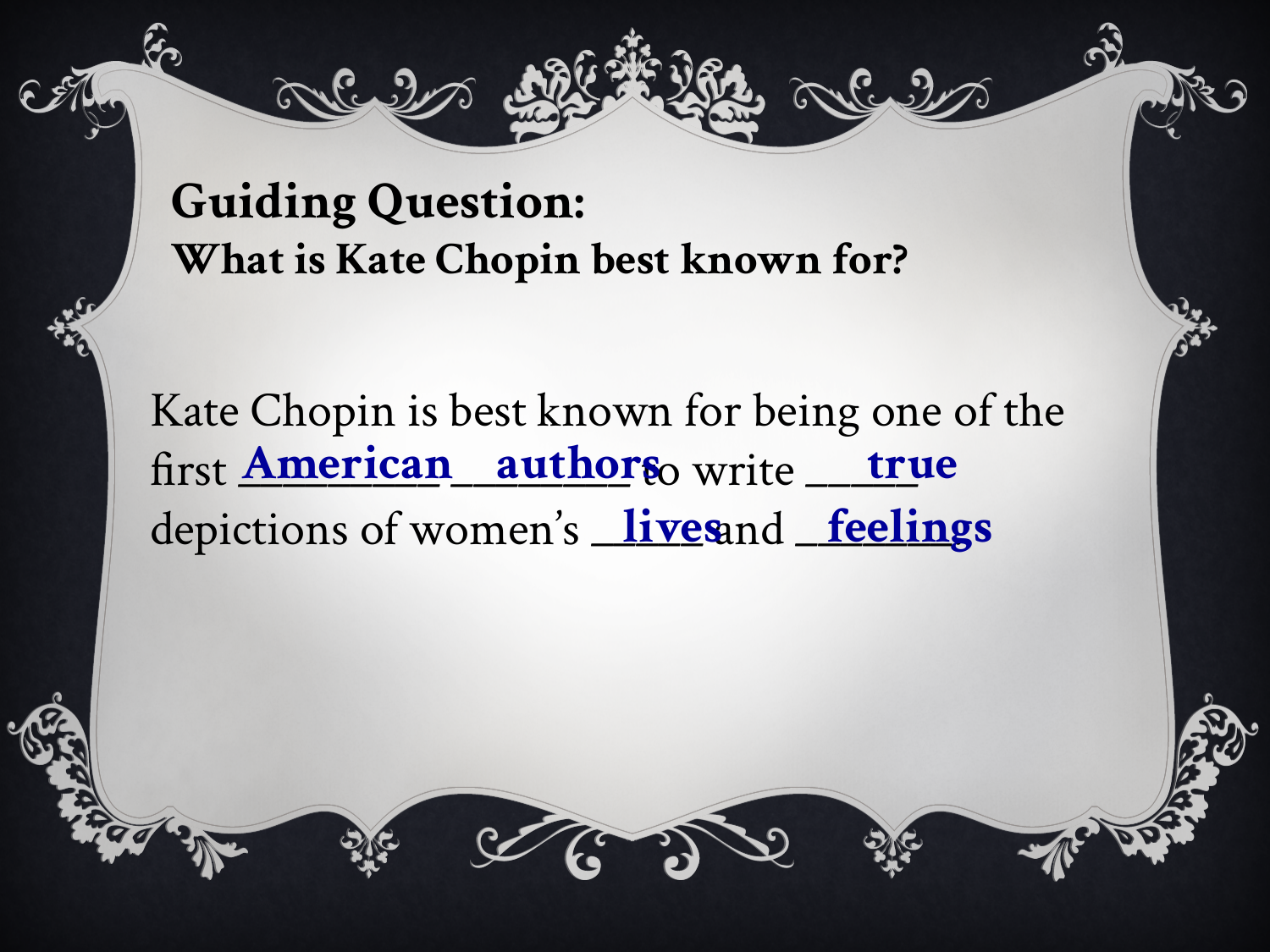

Guiding Question:
What is Kate Chopin best known for?
Kate Chopin is best known for being one of the first _________ ________ to write _____ depictions of women’s _____ and _______.
American
authors
true
lives
feelings